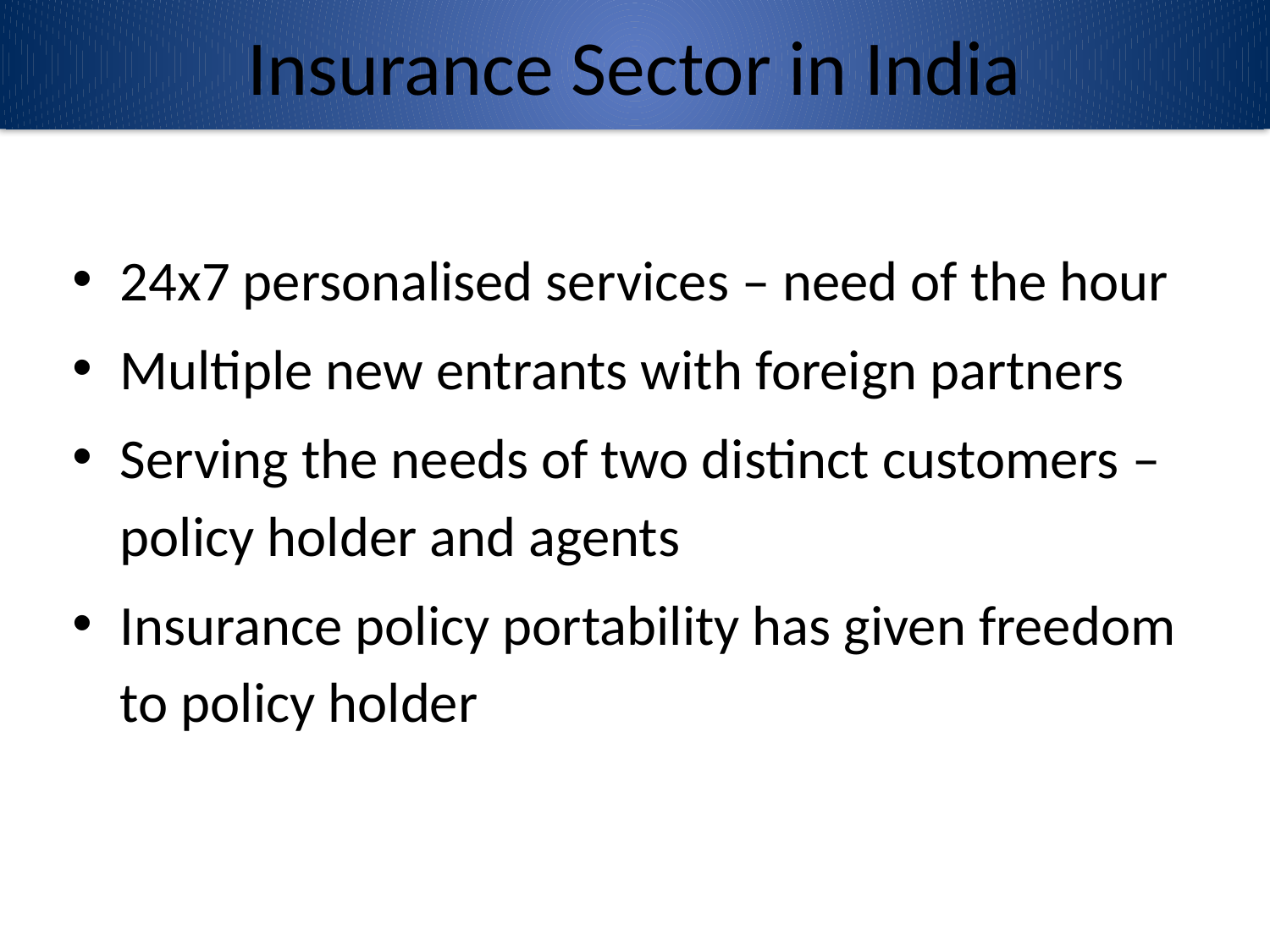

Insurance Sector in India
24x7 personalised services – need of the hour
Multiple new entrants with foreign partners
Serving the needs of two distinct customers – policy holder and agents
Insurance policy portability has given freedom to policy holder